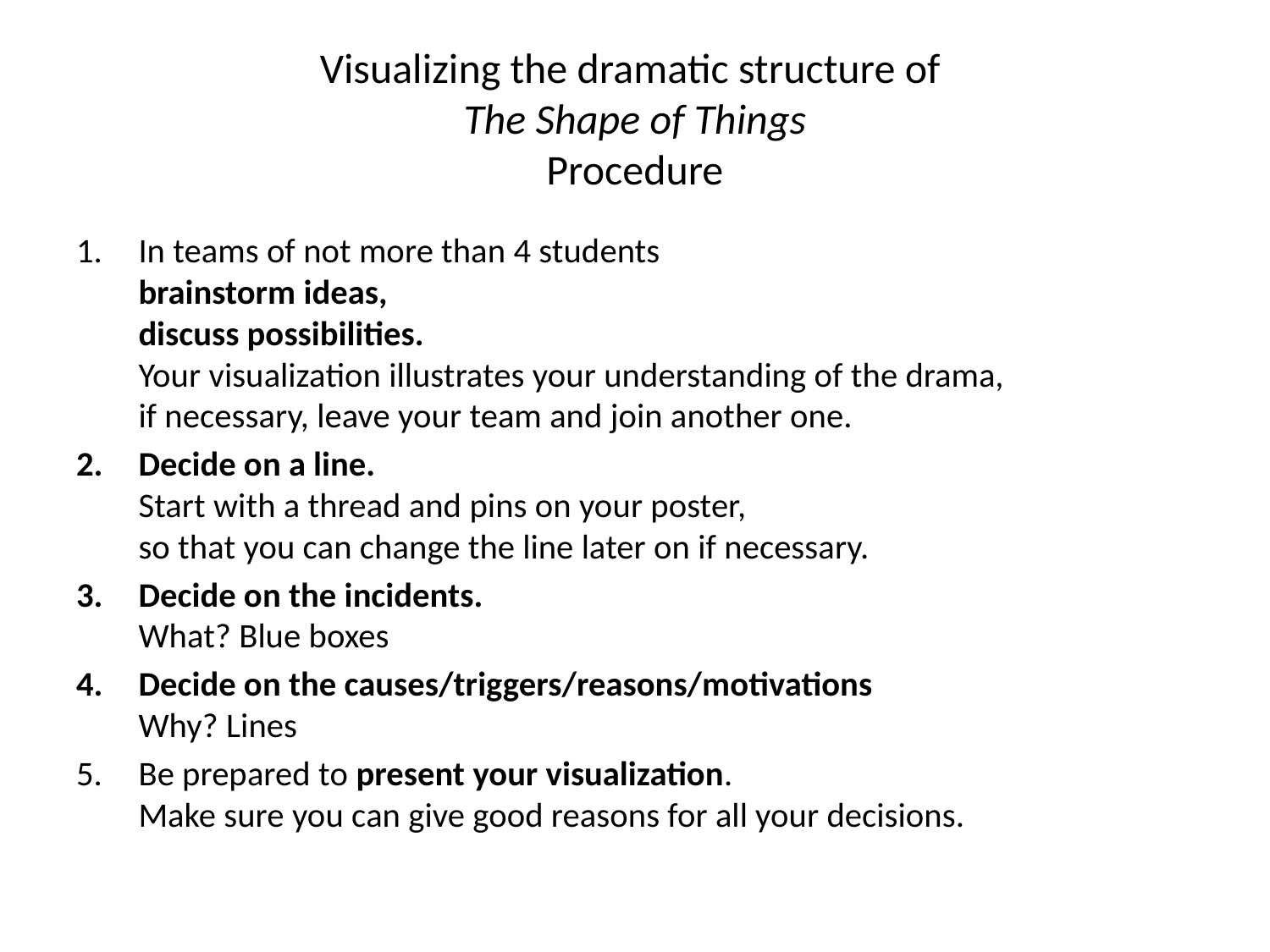

# Visualizing the dramatic structure of The Shape of Things Procedure
In teams of not more than 4 students
brainstorm ideas,
discuss possibilities.
Your visualization illustrates your understanding of the drama,
if necessary, leave your team and join another one.
Decide on a line.
Start with a thread and pins on your poster,
so that you can change the line later on if necessary.
Decide on the incidents.
What? Blue boxes
Decide on the causes/triggers/reasons/motivations
Why? Lines
Be prepared to present your visualization.
Make sure you can give good reasons for all your decisions.